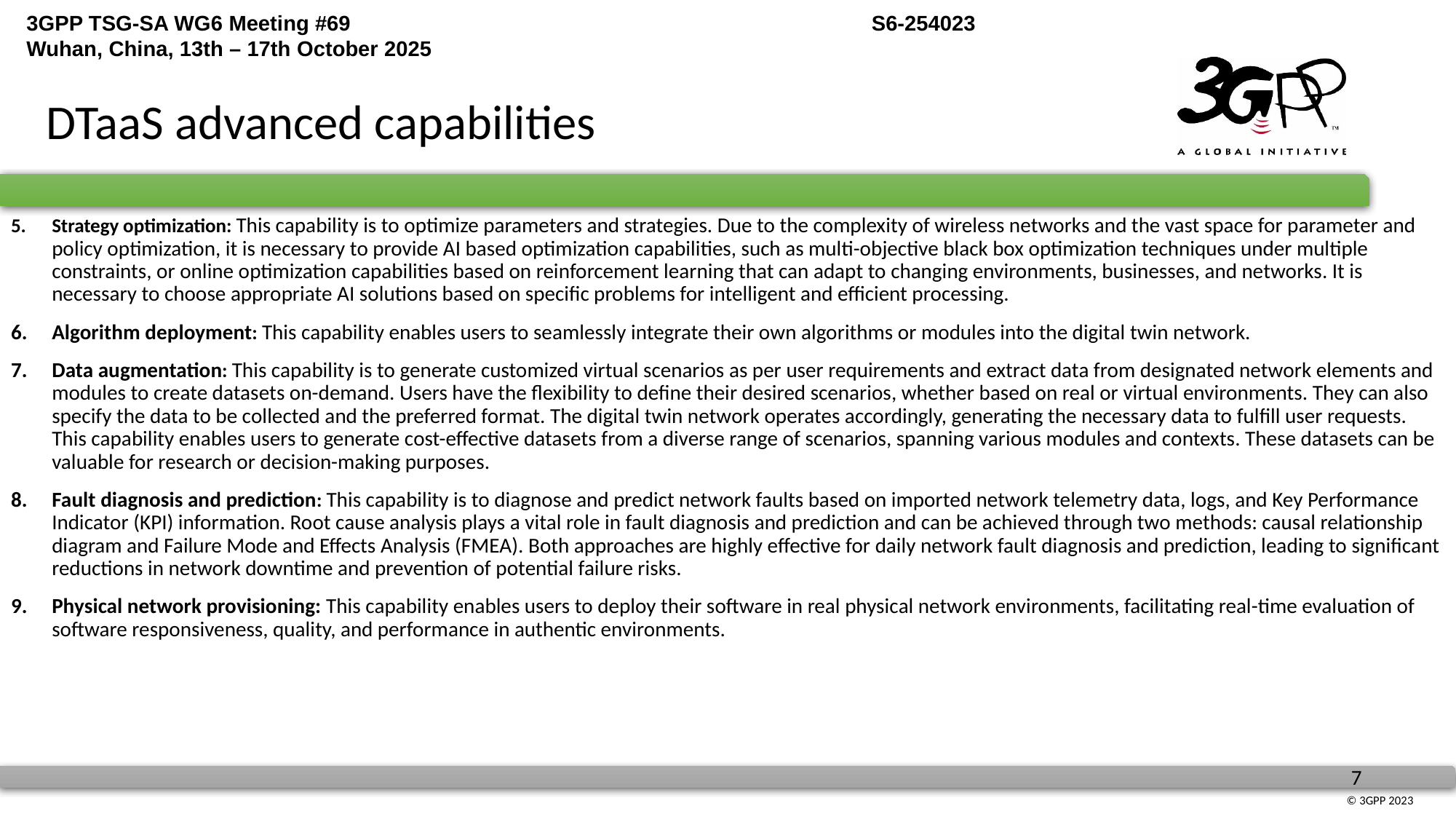

# DTaaS advanced capabilities
Strategy optimization: This capability is to optimize parameters and strategies. Due to the complexity of wireless networks and the vast space for parameter and policy optimization, it is necessary to provide AI based optimization capabilities, such as multi-objective black box optimization techniques under multiple constraints, or online optimization capabilities based on reinforcement learning that can adapt to changing environments, businesses, and networks. It is necessary to choose appropriate AI solutions based on specific problems for intelligent and efficient processing.
Algorithm deployment: This capability enables users to seamlessly integrate their own algorithms or modules into the digital twin network.
Data augmentation: This capability is to generate customized virtual scenarios as per user requirements and extract data from designated network elements and modules to create datasets on-demand. Users have the flexibility to define their desired scenarios, whether based on real or virtual environments. They can also specify the data to be collected and the preferred format. The digital twin network operates accordingly, generating the necessary data to fulfill user requests. This capability enables users to generate cost-effective datasets from a diverse range of scenarios, spanning various modules and contexts. These datasets can be valuable for research or decision-making purposes.
Fault diagnosis and prediction: This capability is to diagnose and predict network faults based on imported network telemetry data, logs, and Key Performance Indicator (KPI) information. Root cause analysis plays a vital role in fault diagnosis and prediction and can be achieved through two methods: causal relationship diagram and Failure Mode and Effects Analysis (FMEA). Both approaches are highly effective for daily network fault diagnosis and prediction, leading to significant reductions in network downtime and prevention of potential failure risks.
Physical network provisioning: This capability enables users to deploy their software in real physical network environments, facilitating real-time evaluation of software responsiveness, quality, and performance in authentic environments.